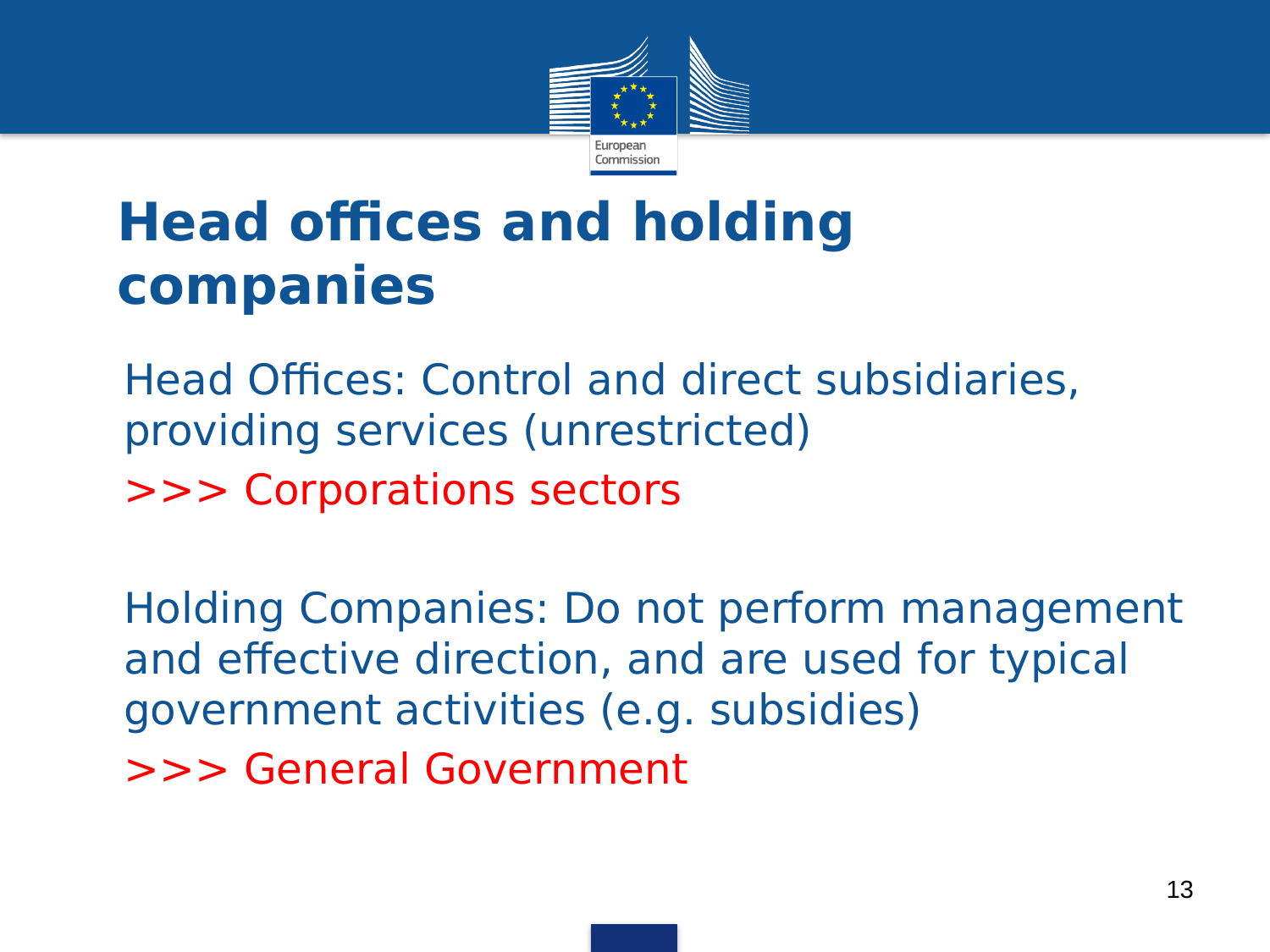

# Head offices and holding companies
Head Offices: Control and direct subsidiaries, providing services (unrestricted)
>>> Corporations sectors

Holding Companies: Do not perform management and effective direction, and are used for typical government activities (e.g. subsidies)
>>> General Government
13